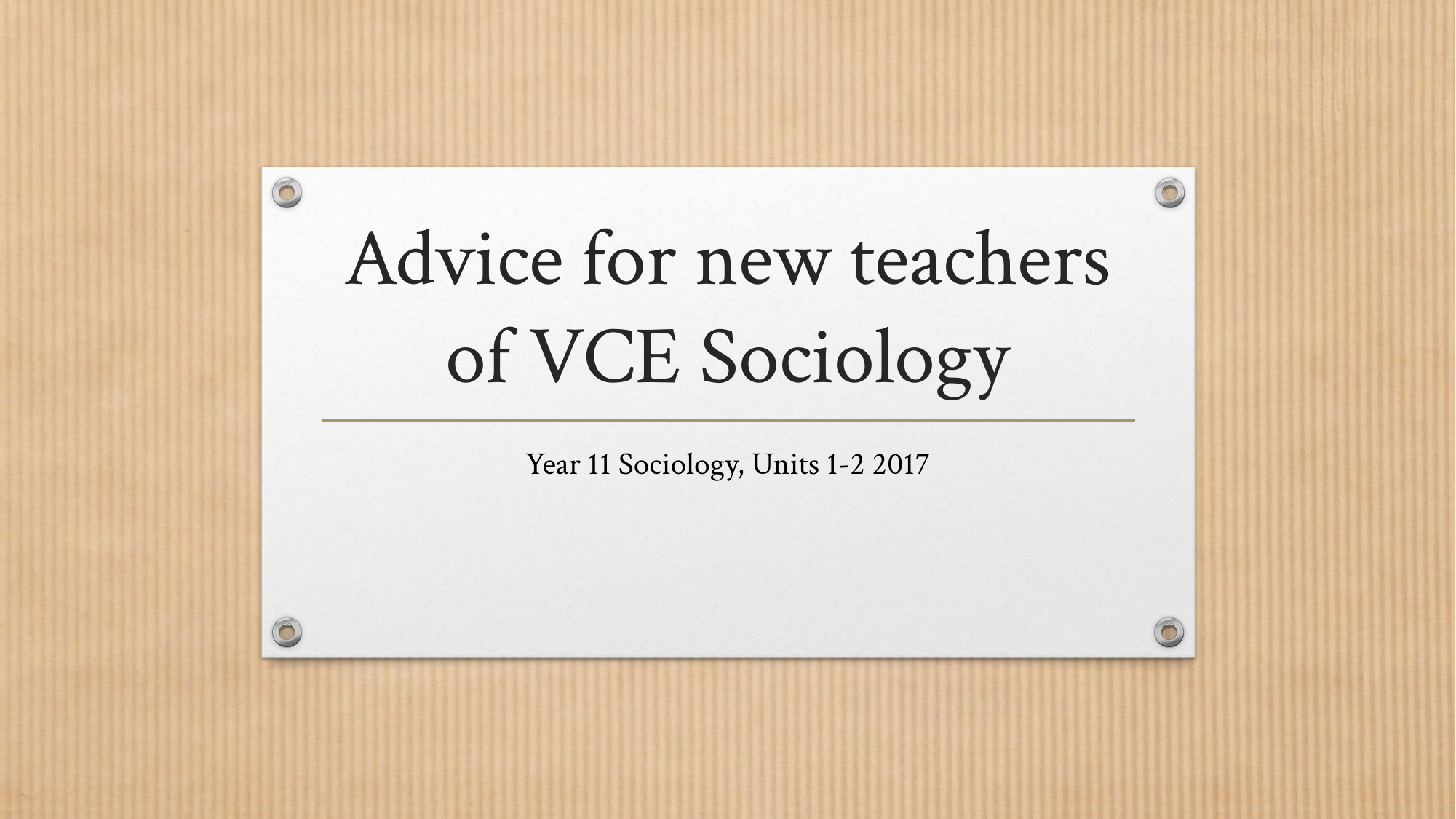

# Advice for new teachers of VCE Sociology
Year 11 Sociology, Units 1-2 2017